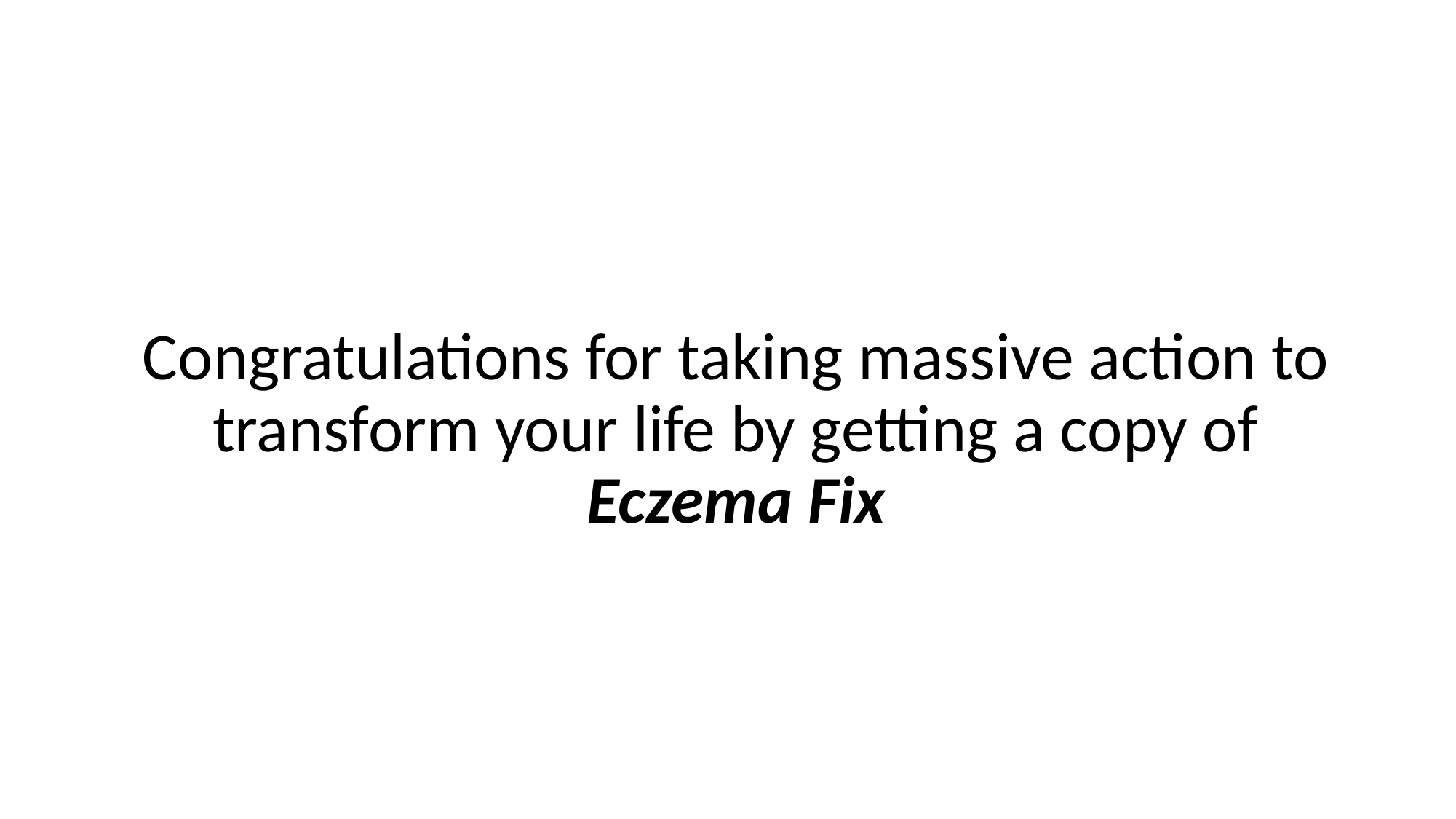

Congratulations for taking massive action to transform your life by getting a copy of Eczema Fix